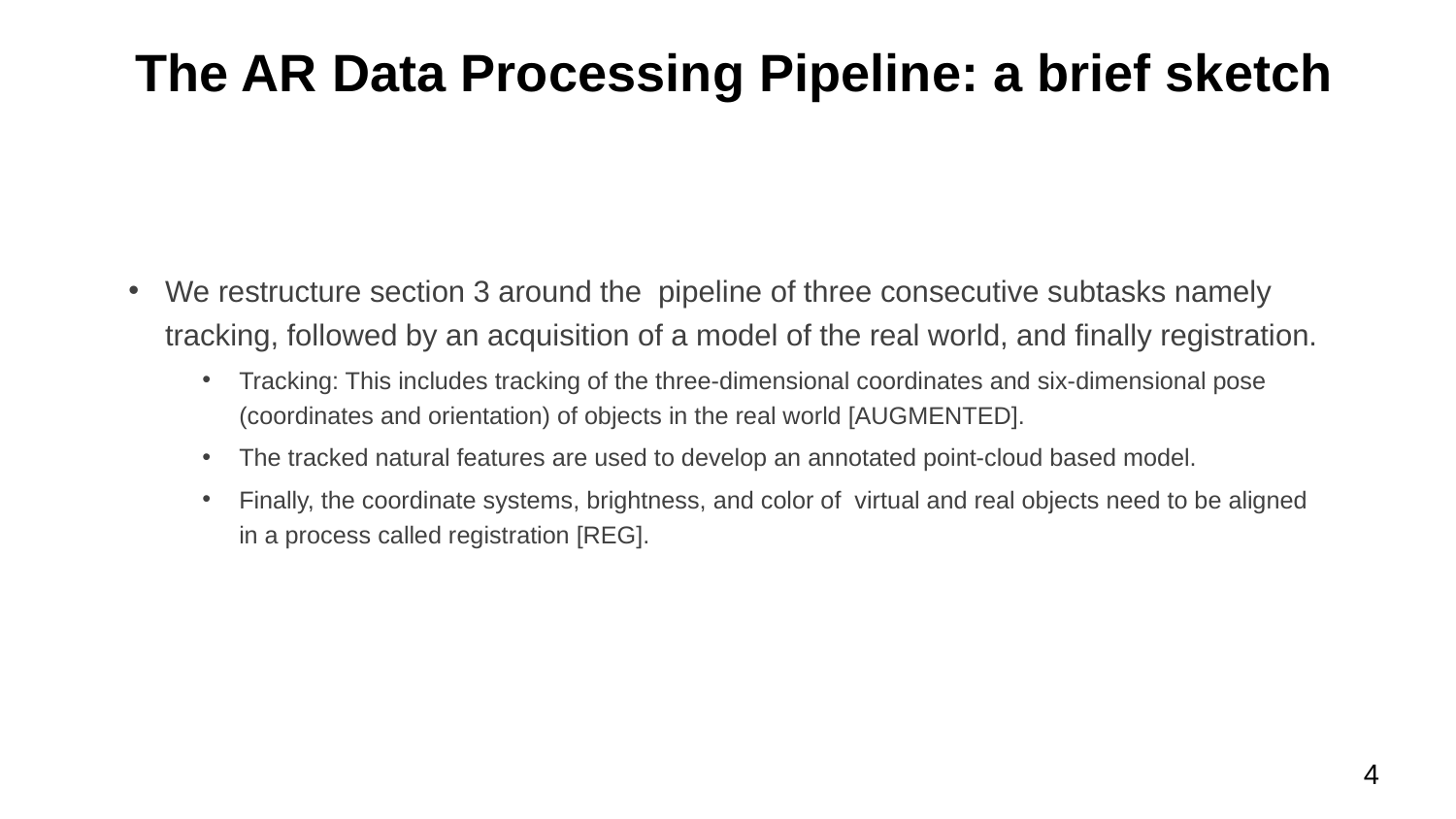

# The AR Data Processing Pipeline: a brief sketch
We restructure section 3 around the  pipeline of three consecutive subtasks namely tracking, followed by an acquisition of a model of the real world, and finally registration.
Tracking: This includes tracking of the three-dimensional coordinates and six-dimensional pose (coordinates and orientation) of objects in the real world [AUGMENTED].
The tracked natural features are used to develop an annotated point-cloud based model.
Finally, the coordinate systems, brightness, and color of  virtual and real objects need to be aligned in a process called registration [REG].

4